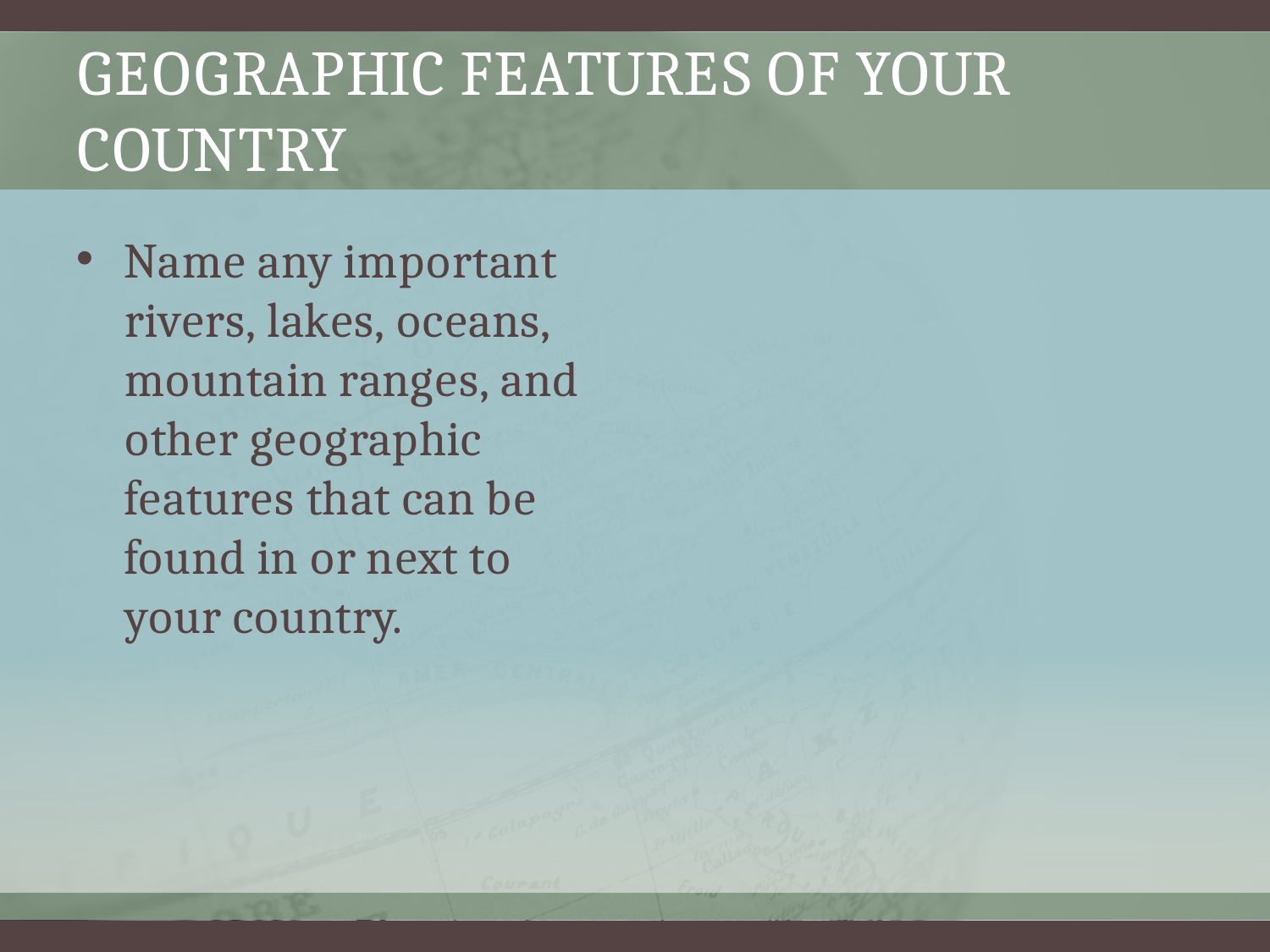

# Geographic Features of Your Country
Name any important rivers, lakes, oceans, mountain ranges, and other geographic features that can be found in or next to your country.